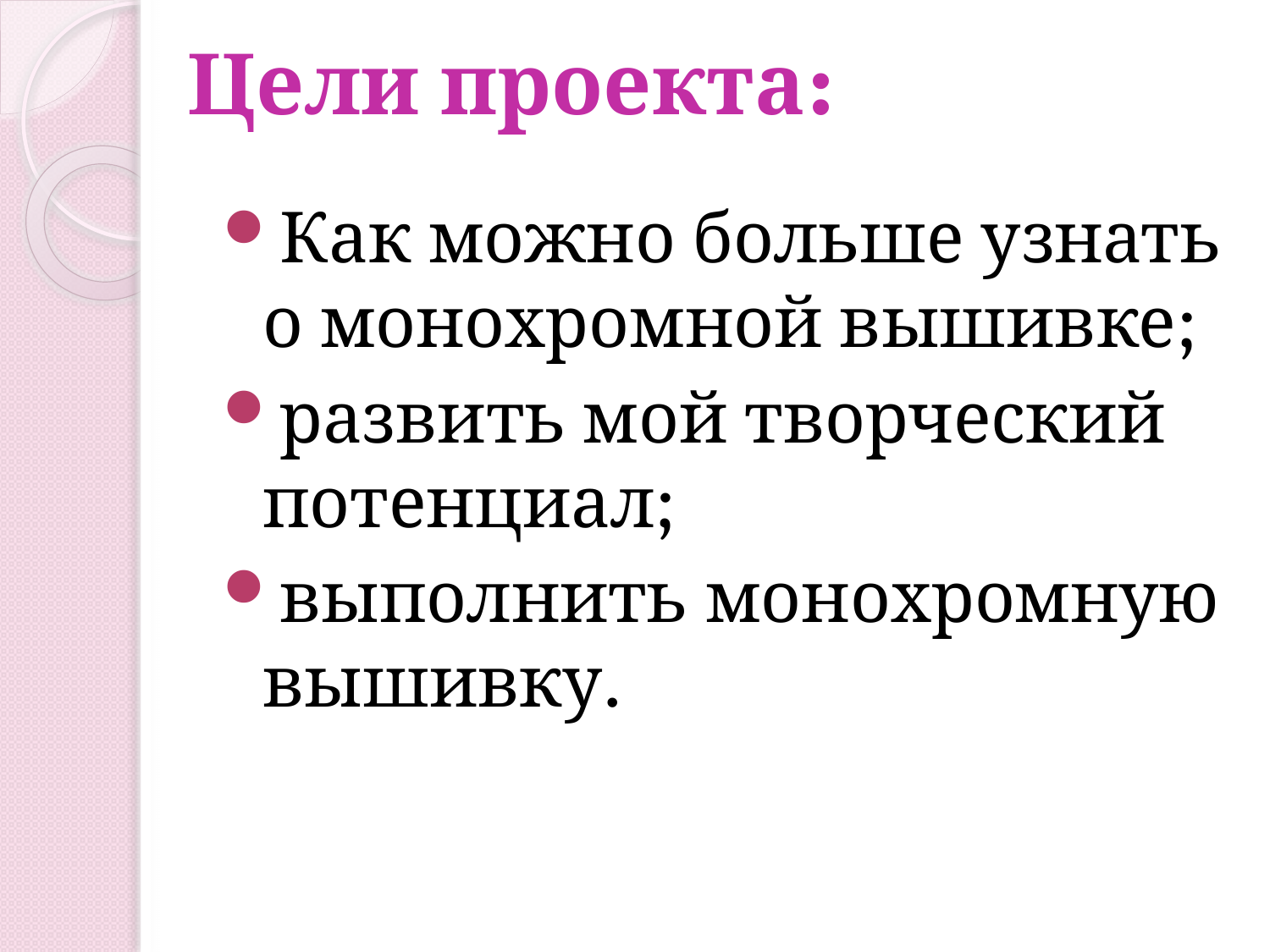

# Цели проекта:
Как можно больше узнать о монохромной вышивке;
развить мой творческий потенциал;
выполнить монохромную вышивку.